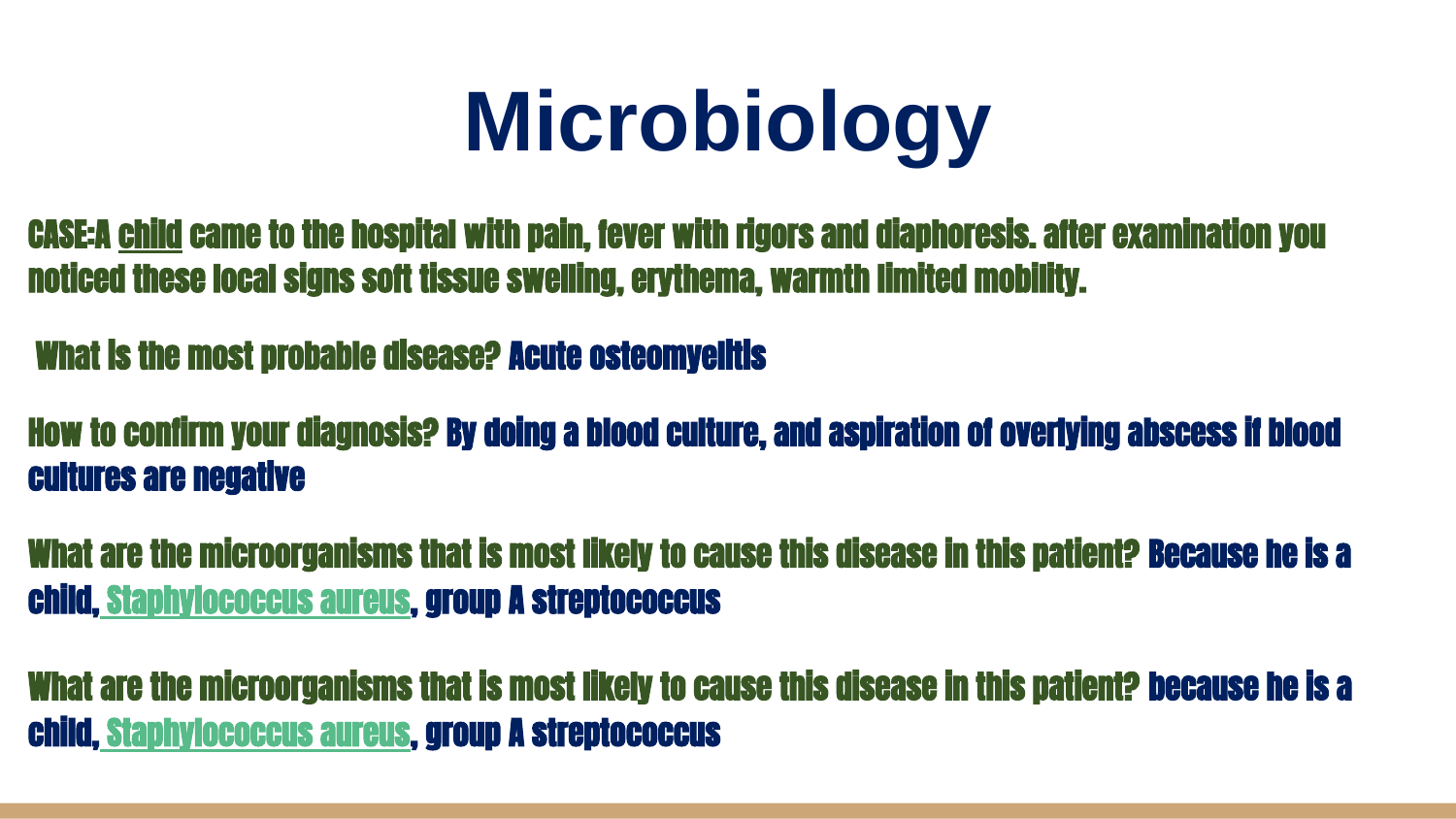

# Microbiology
CASE:A child came to the hospital with pain, fever with rigors and diaphoresis. after examination you noticed these local signs soft tissue swelling, erythema, warmth limited mobility.
 What is the most probable disease? Acute osteomyelitis
How to confirm your diagnosis? By doing a blood culture, and aspiration of overlying abscess if blood cultures are negative
What are the microorganisms that is most likely to cause this disease in this patient? Because he is a child, Staphylococcus aureus, group A streptococcus
What are the microorganisms that is most likely to cause this disease in this patient? because he is a child, Staphylococcus aureus, group A streptococcus